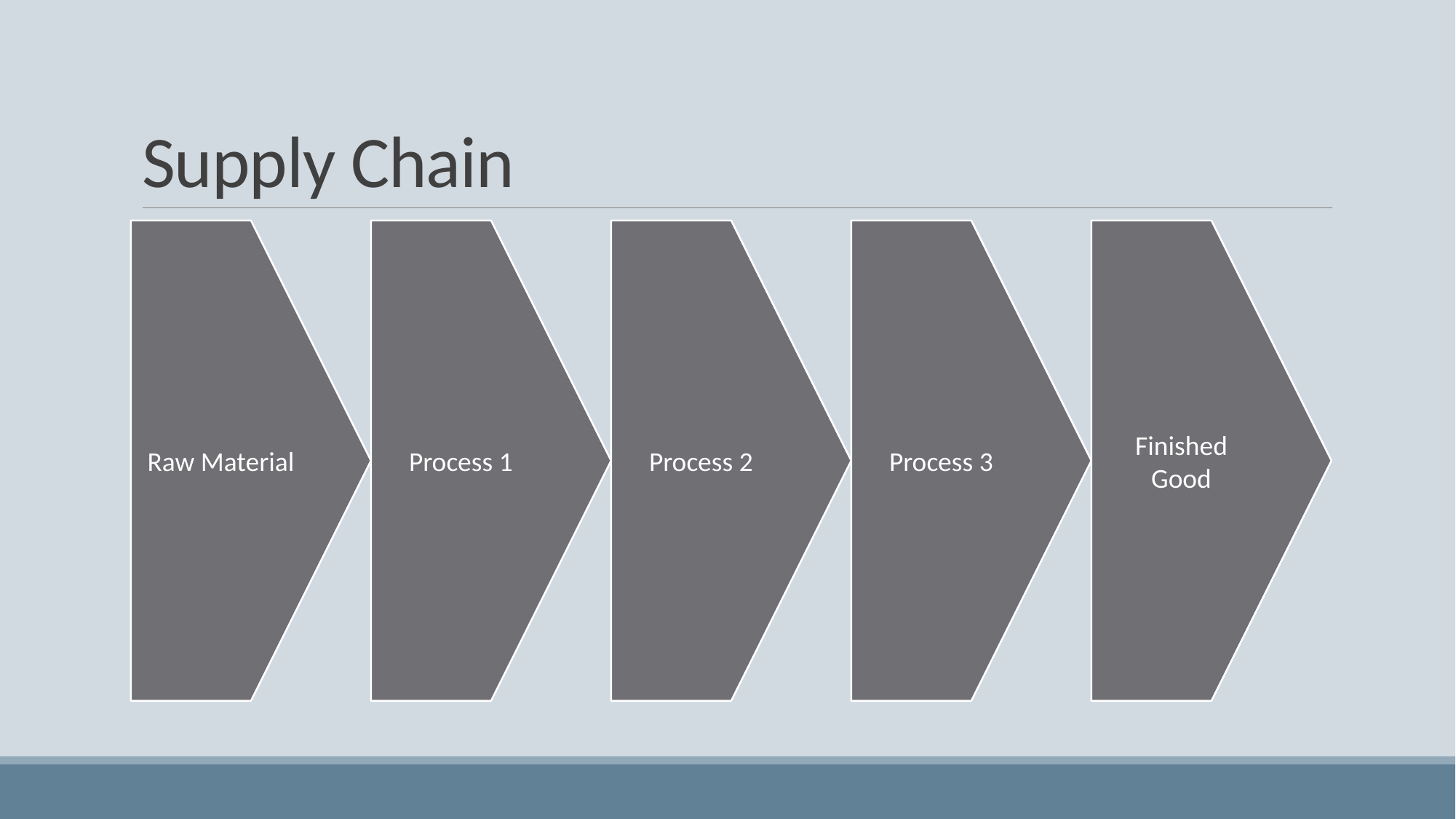

# Supply Chain
Raw Material
Process 1
Finished Good
Process 2
Process 3